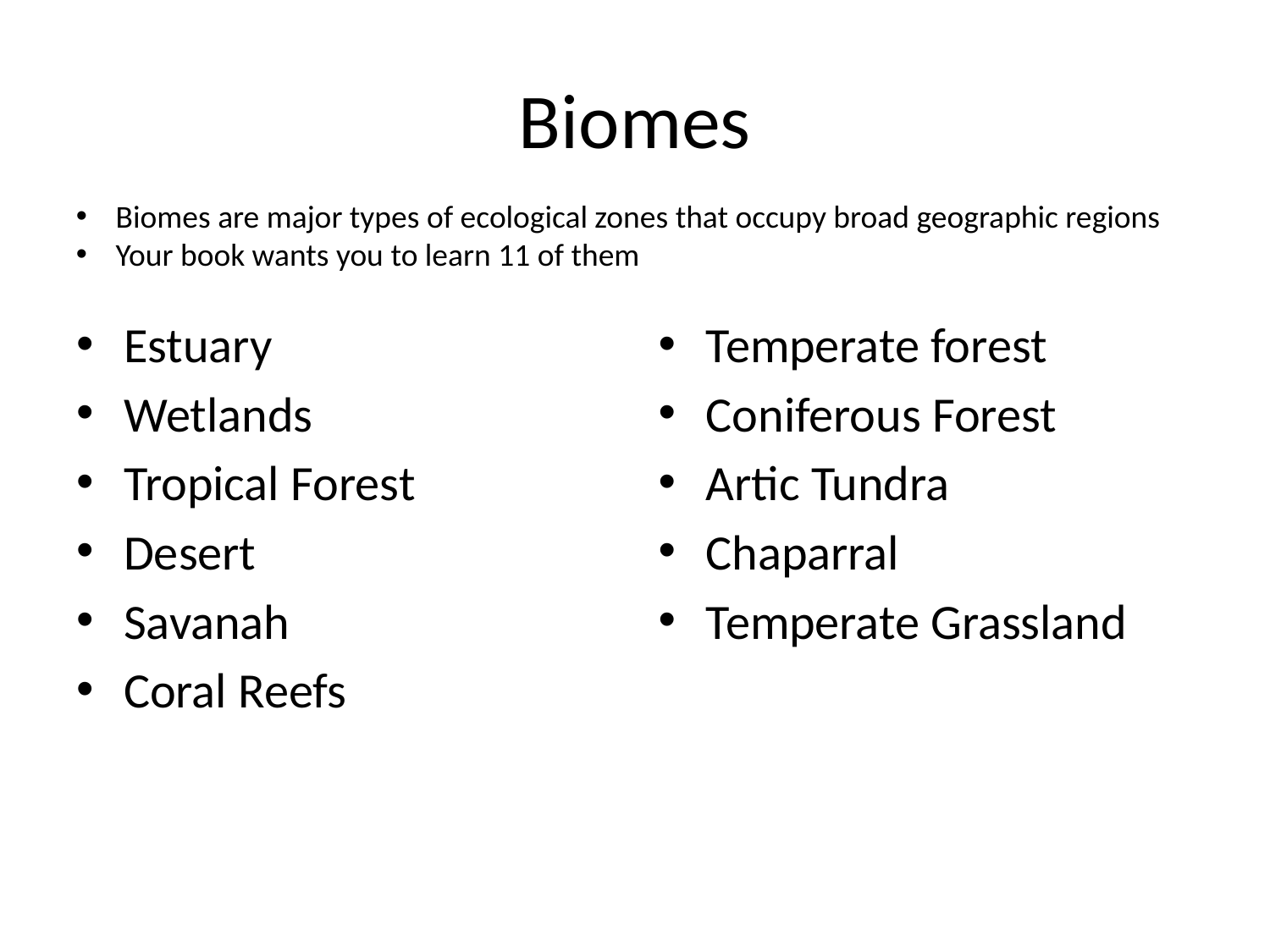

# Biomes
Biomes are major types of ecological zones that occupy broad geographic regions
Your book wants you to learn 11 of them
Estuary
Wetlands
Tropical Forest
Desert
Savanah
Coral Reefs
Temperate forest
Coniferous Forest
Artic Tundra
Chaparral
Temperate Grassland